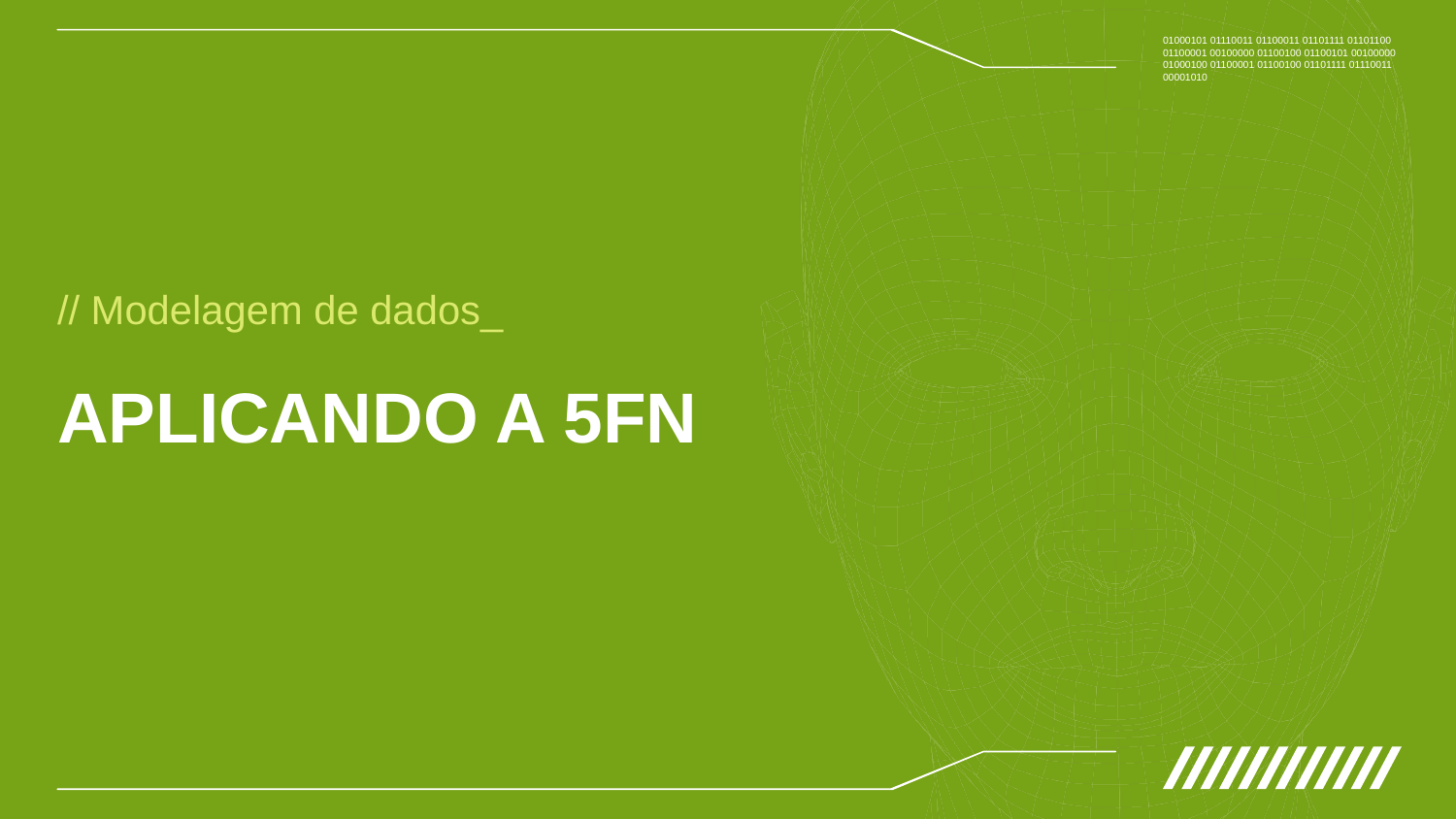

// Modelagem de dados_
# APLICANDO A 5FN